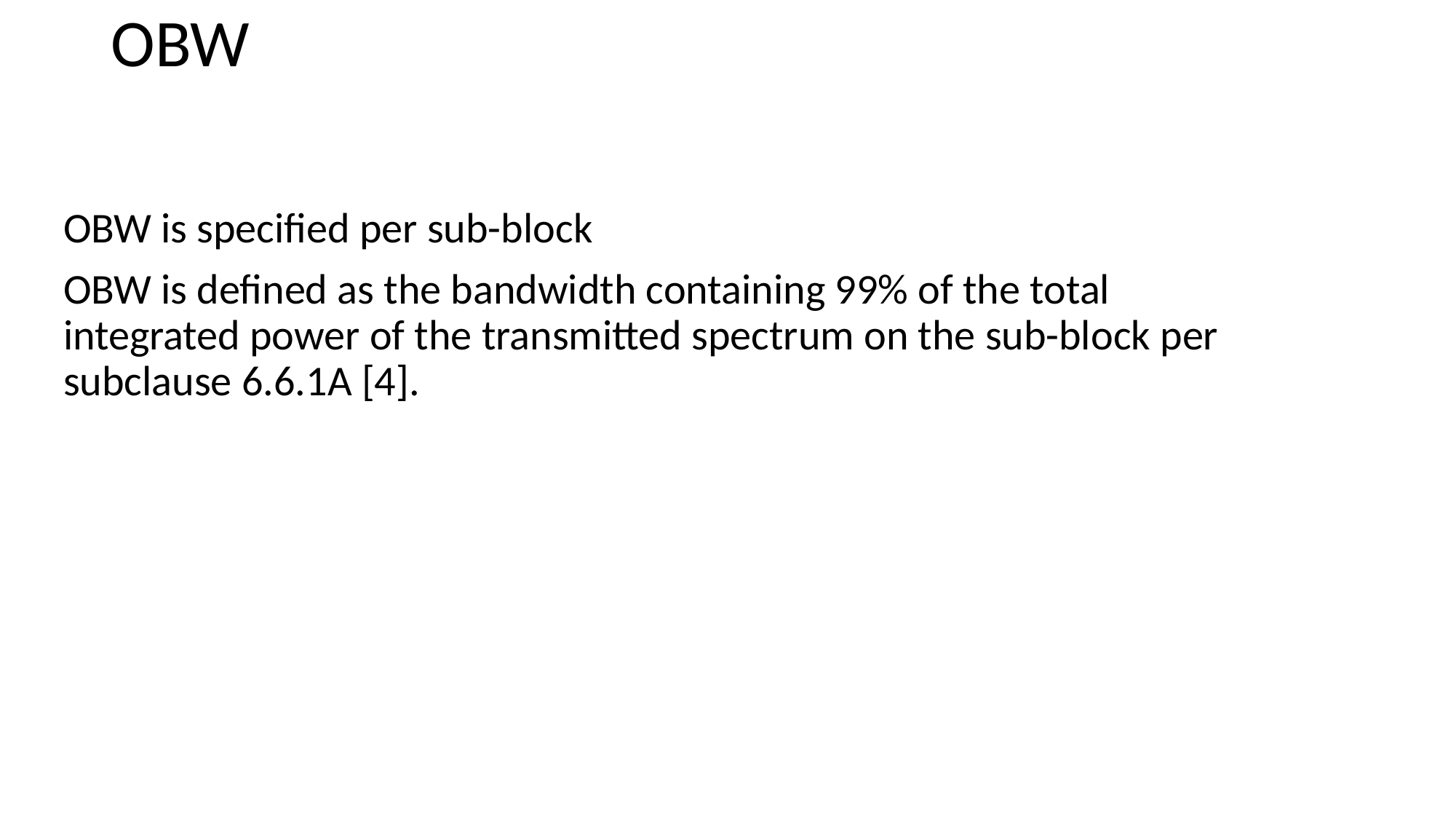

# OBW

OBW is specified per sub-block
OBW is defined as the bandwidth containing 99% of the total integrated power of the transmitted spectrum on the sub-block per subclause 6.6.1A [4].